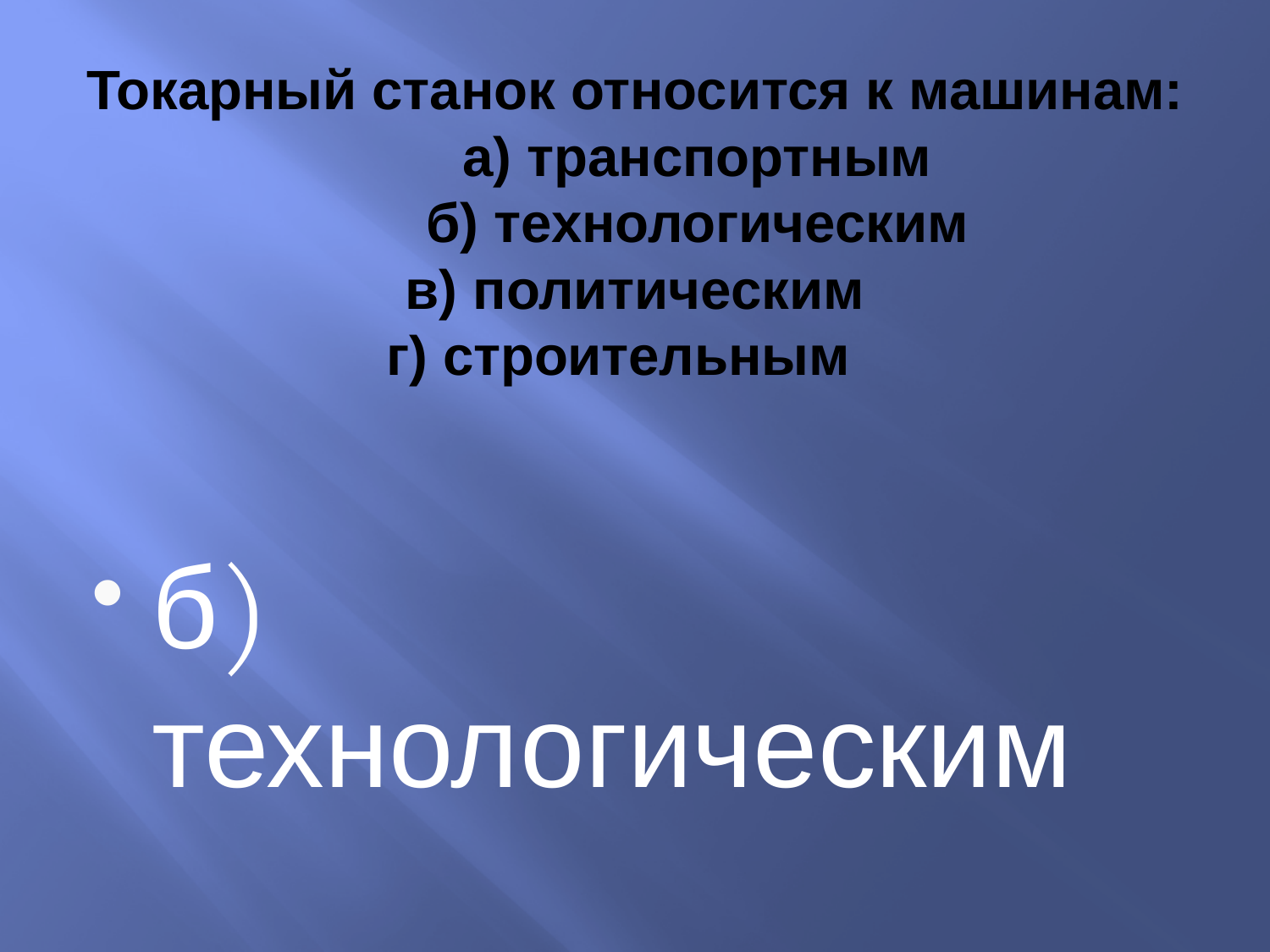

# Токарный станок относится к машинам: а) транспортным б) технологическим в) политическим г) строительным
б) технологическим